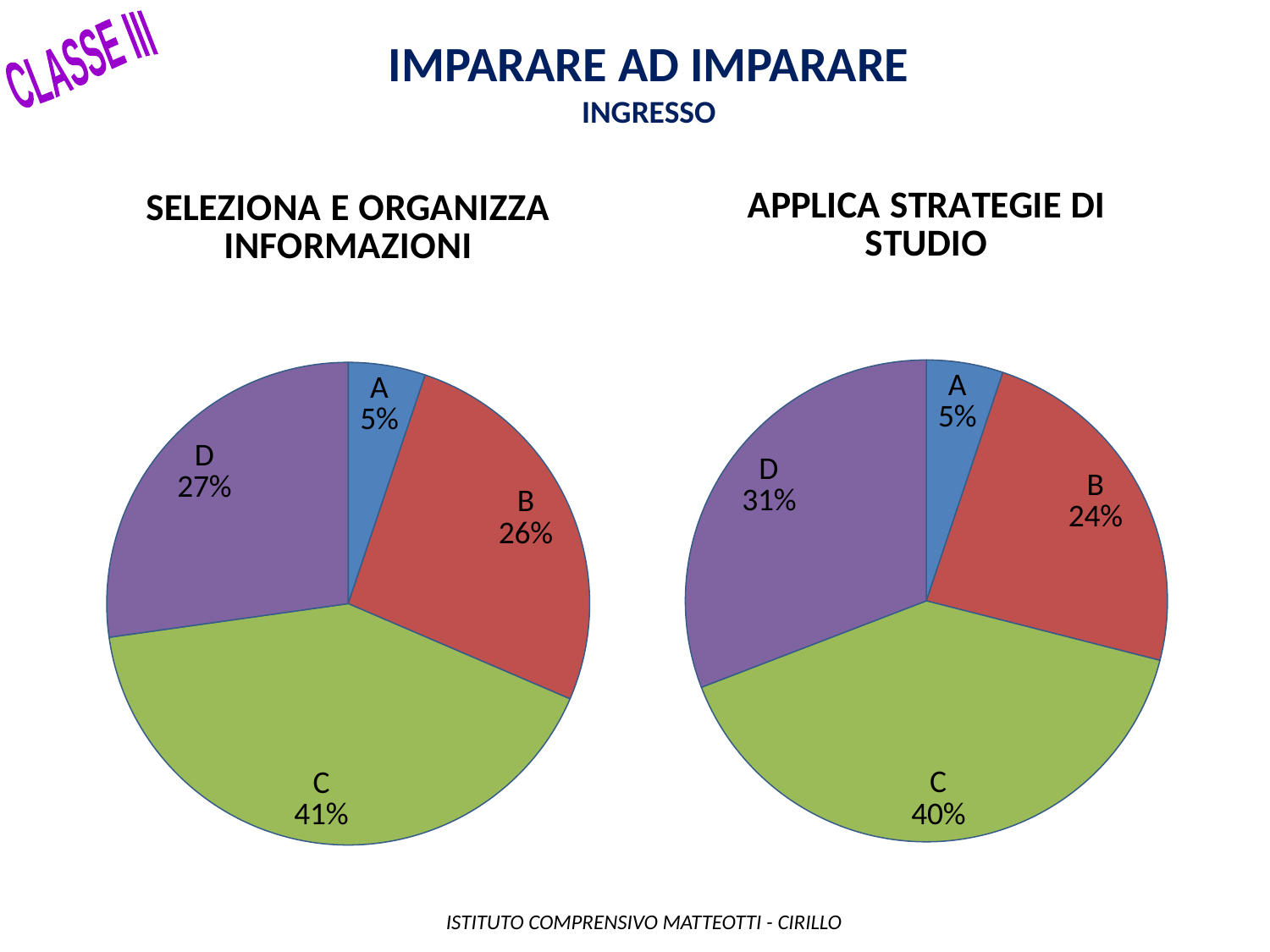

Imparare ad imparare
INGRESSO
CLASSE III

### Chart: APPLICA STRATEGIE DI STUDIO

| Category |  |
|---|---|
| A | 11.0 |
| B | 51.0 |
| C | 86.0 |
| D | 66.0 |

### Chart: SELEZIONA E ORGANIZZA INFORMAZIONI

| Category |  |
|---|---|
| A | 11.0 |
| B | 56.0 |
| C | 88.0 |
| D | 58.0 |
 ISTITUTO COMPRENSIVO MATTEOTTI - CIRILLO